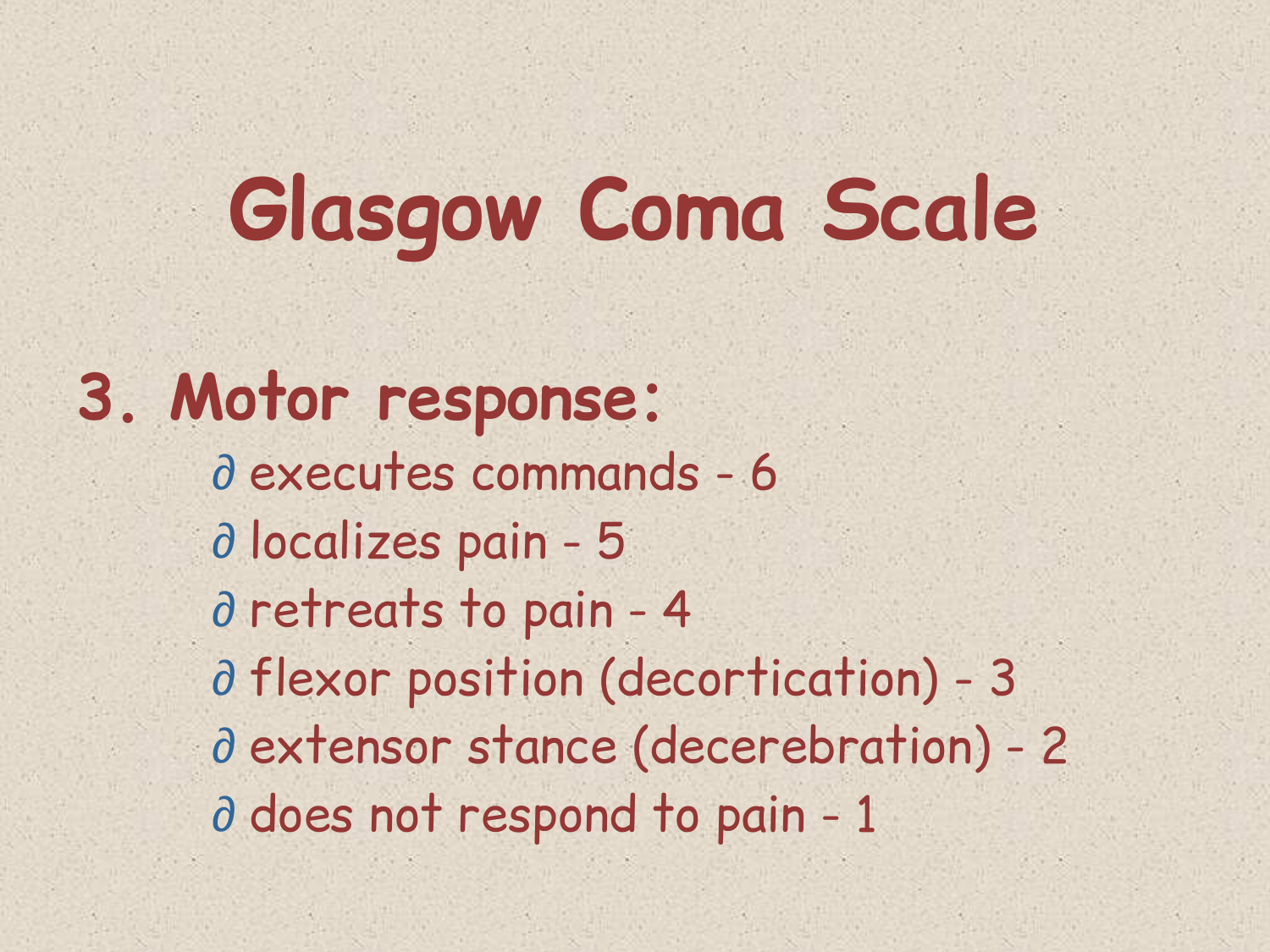

Glasgow Coma Scale

3. Motor response:
∂ executes commands - 6
∂ localizes pain - 5
∂ retreats to pain - 4
∂ flexor position (decortication) - 3
∂ extensor stance (decerebration) - 2
∂ does not respond to pain - 1